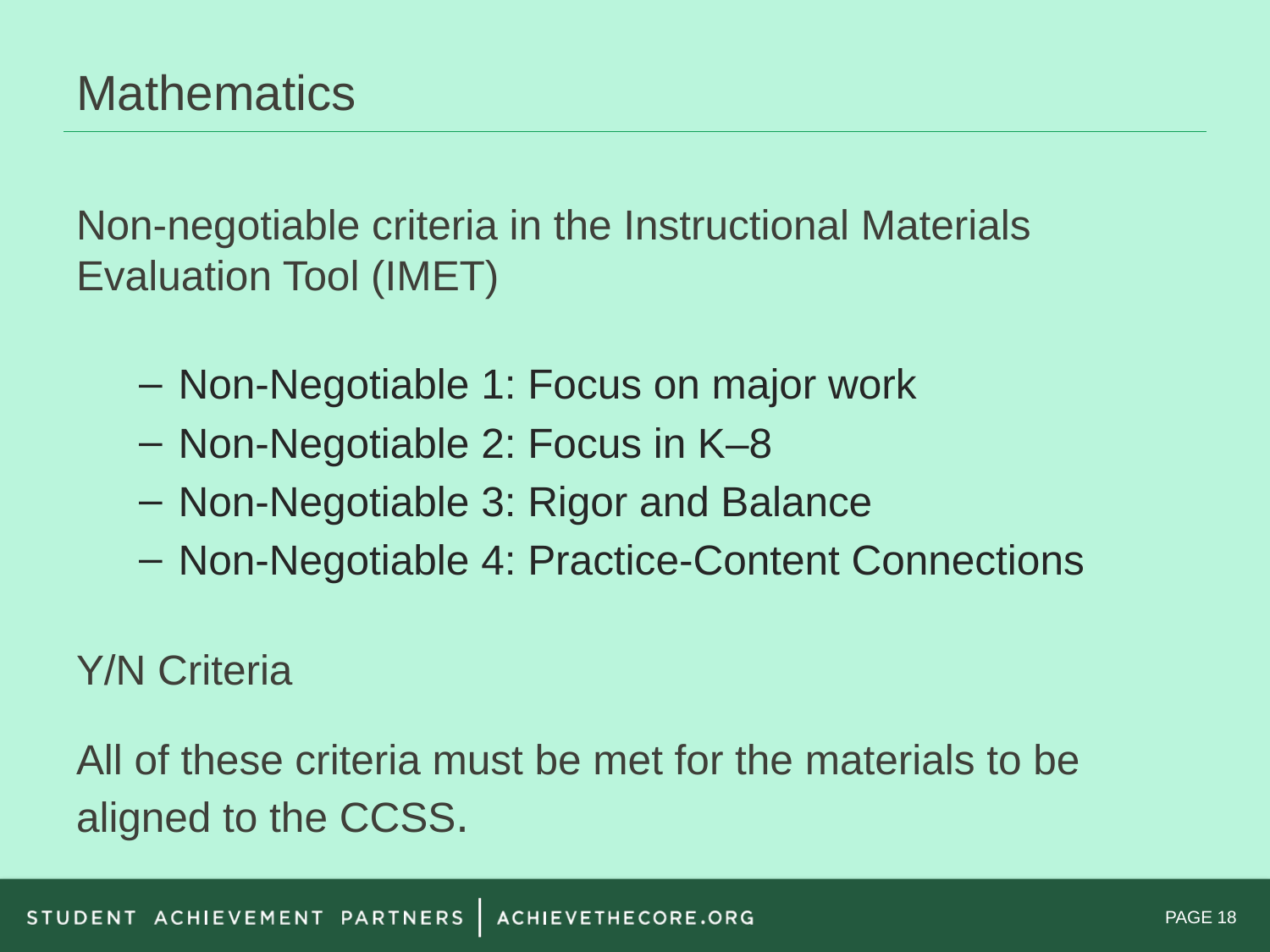

# Mathematics
Non-negotiable criteria in the Instructional Materials Evaluation Tool (IMET)
Non-Negotiable 1: Focus on major work
Non-Negotiable 2: Focus in K–8
Non-Negotiable 3: Rigor and Balance
Non-Negotiable 4: Practice-Content Connections
Y/N Criteria
All of these criteria must be met for the materials to be aligned to the CCSS.